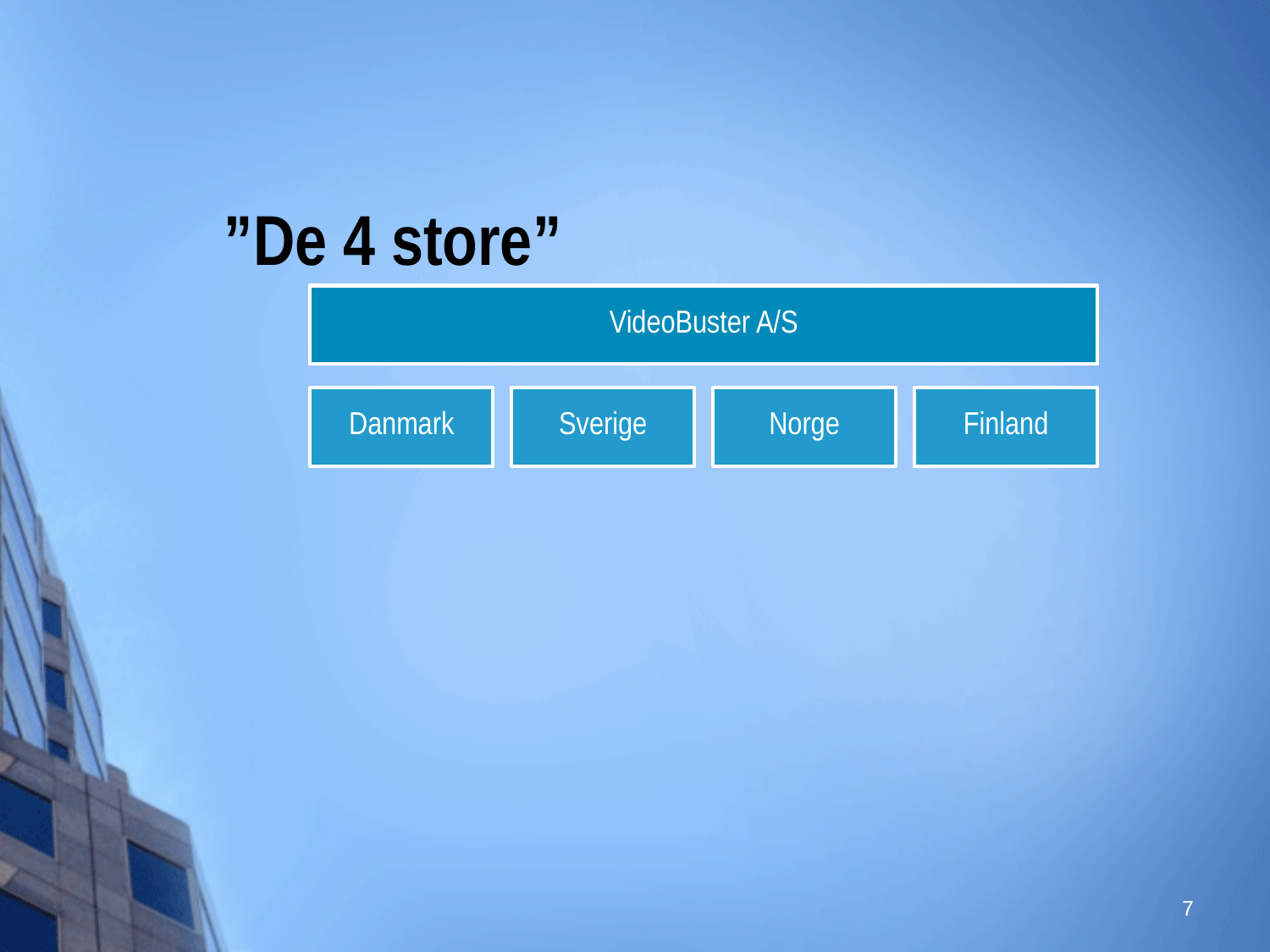

# ”De 4 store”
VideoBuster A/S
Danmark
Sverige
Norge
Finland
7